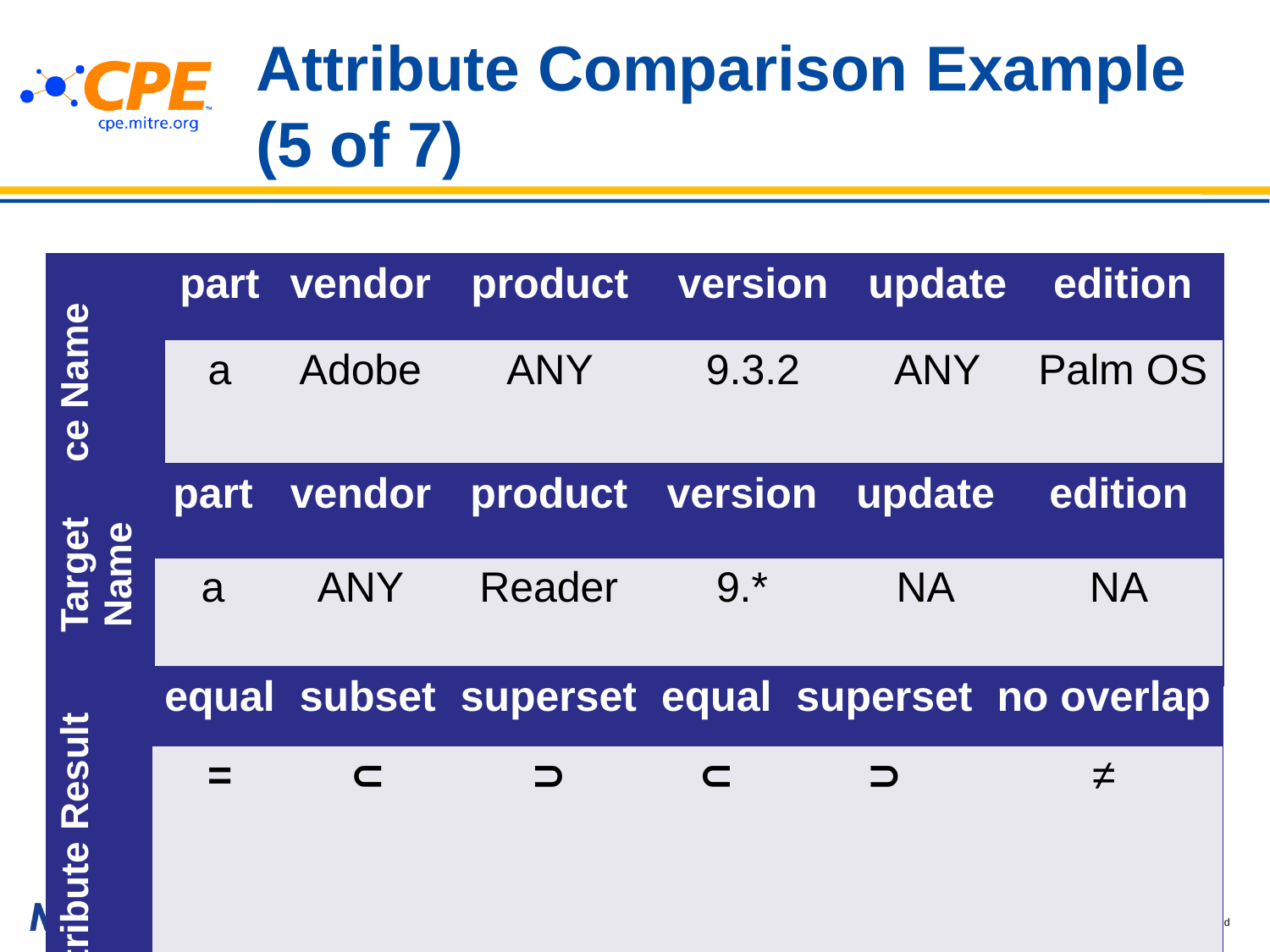

# Attribute Comparison Example (5 of 7)
| Source Name | part | vendor | product | version | update | edition |
| --- | --- | --- | --- | --- | --- | --- |
|  | a | Adobe | ANY | 9.3.2 | ANY | Palm OS |
| Target Name | part | vendor | product | version | update | edition |
| --- | --- | --- | --- | --- | --- | --- |
|  | a | ANY | Reader | 9.\* | NA | NA |
| Attribute Result | equal | subset | superset | equal | superset | no overlap |
| --- | --- | --- | --- | --- | --- | --- |
|  | = | ⊂ | ⊃ | ⊂ | ⊃ | ≠ |